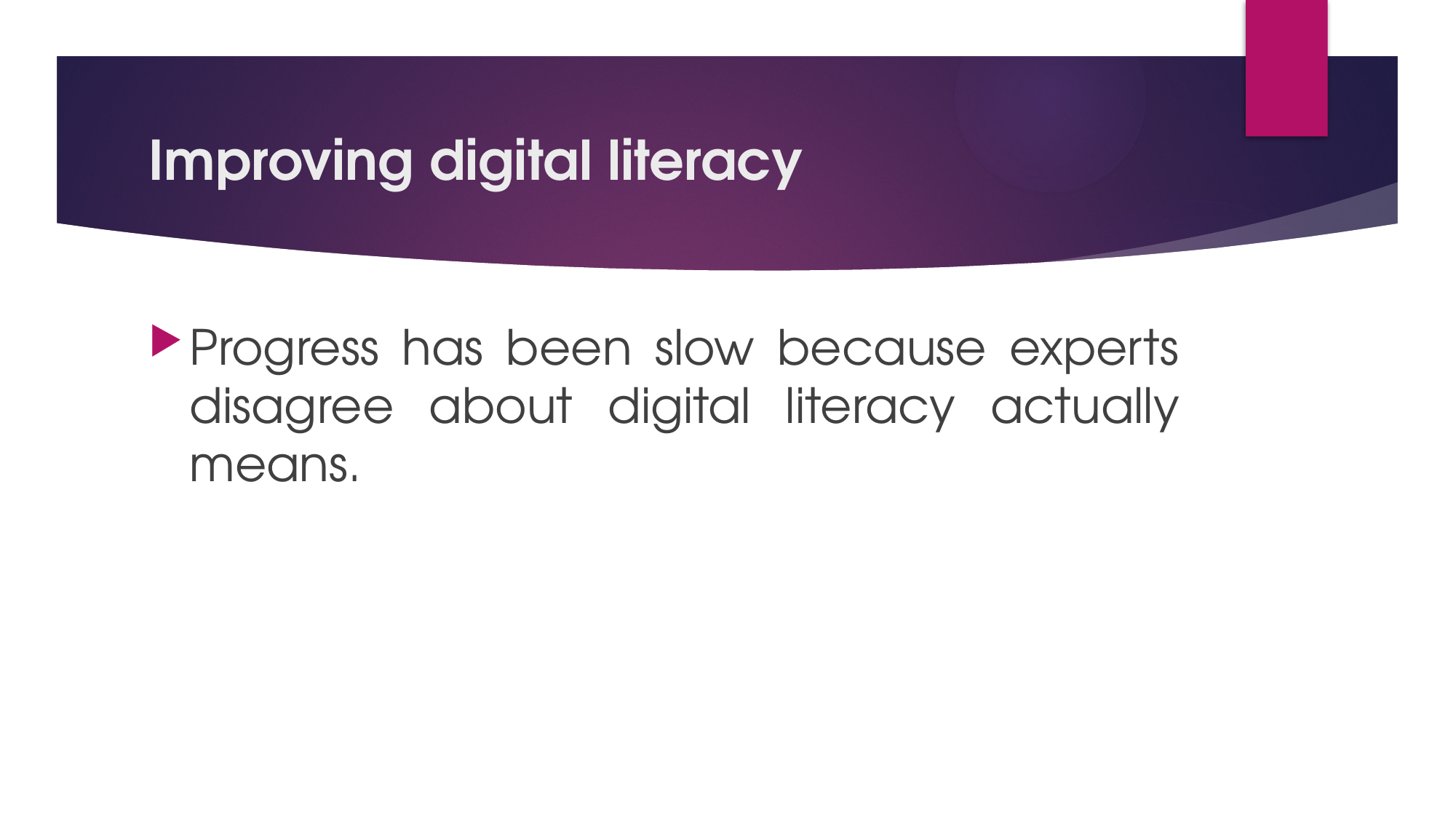

# Improving digital literacy
Progress has been slow because experts disagree about digital literacy actually means.